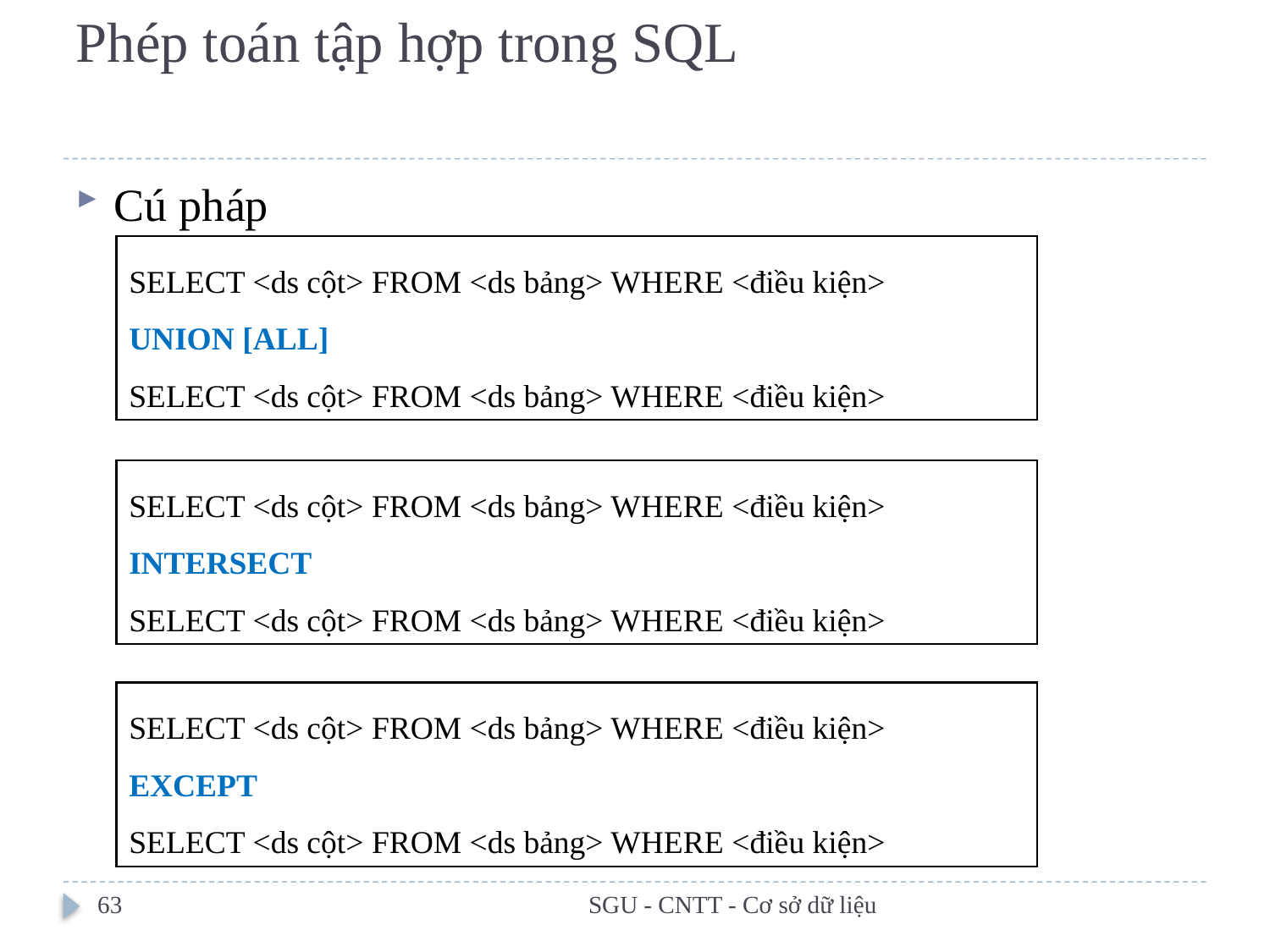

# Phép toán tập hợp trong SQL
Cú pháp
SELECT <ds cột> FROM <ds bảng> WHERE <điều kiện>
UNION [ALL]
SELECT <ds cột> FROM <ds bảng> WHERE <điều kiện>
SELECT <ds cột> FROM <ds bảng> WHERE <điều kiện>
INTERSECT
SELECT <ds cột> FROM <ds bảng> WHERE <điều kiện>
SELECT <ds cột> FROM <ds bảng> WHERE <điều kiện>
EXCEPT
SELECT <ds cột> FROM <ds bảng> WHERE <điều kiện>
63
SGU - CNTT - Cơ sở dữ liệu